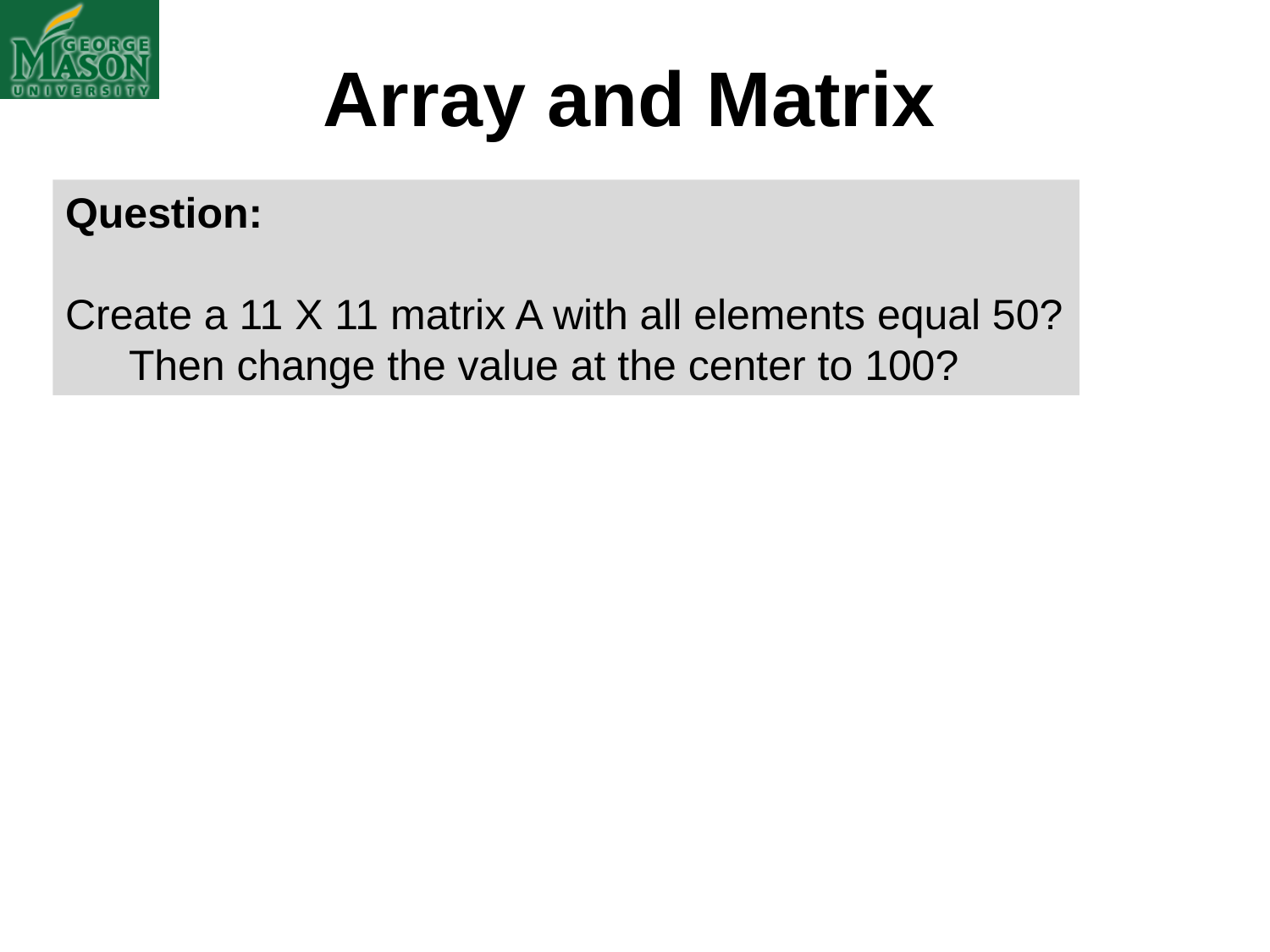

# Array and Matrix
Question:

Create a 11 X 11 matrix A with all elements equal 50? Then change the value at the center to 100?